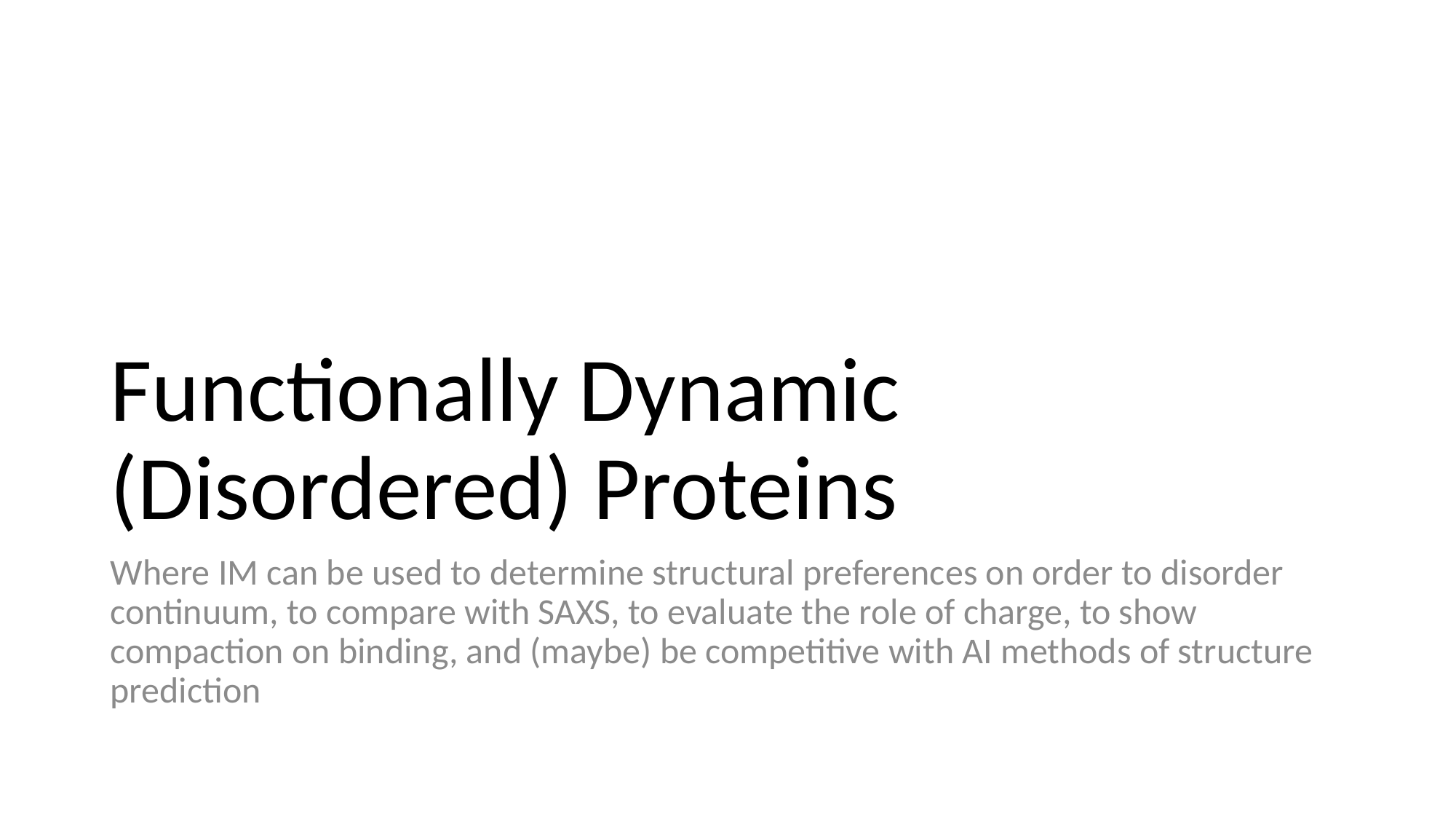

# Functionally Dynamic (Disordered) Proteins
Where IM can be used to determine structural preferences on order to disorder continuum, to compare with SAXS, to evaluate the role of charge, to show compaction on binding, and (maybe) be competitive with AI methods of structure prediction